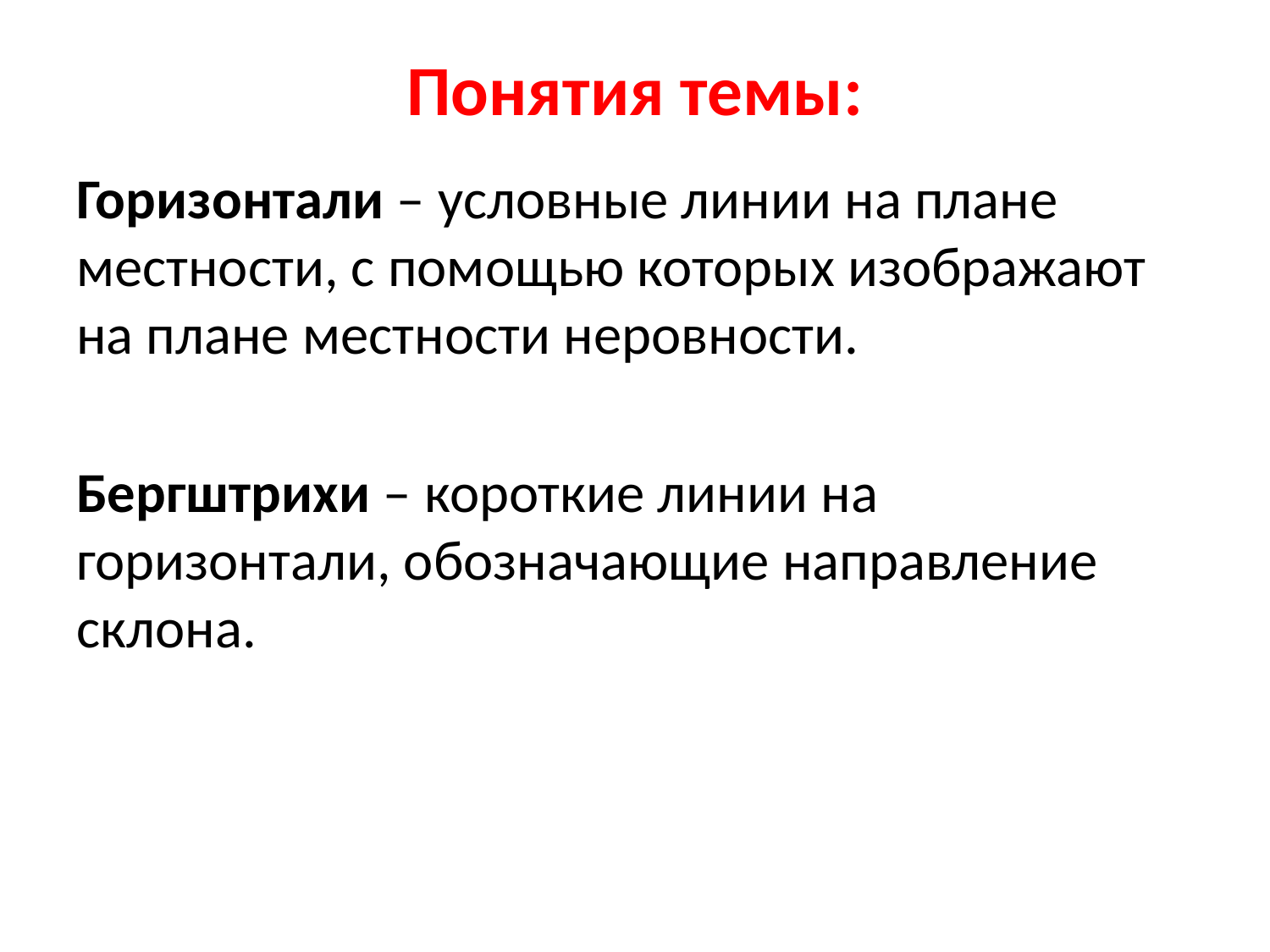

# Понятия темы:
Горизонтали – условные линии на плане местности, с помощью которых изображают на плане местности неровности.

Бергштрихи – короткие линии на горизонтали, обозначающие направление склона.